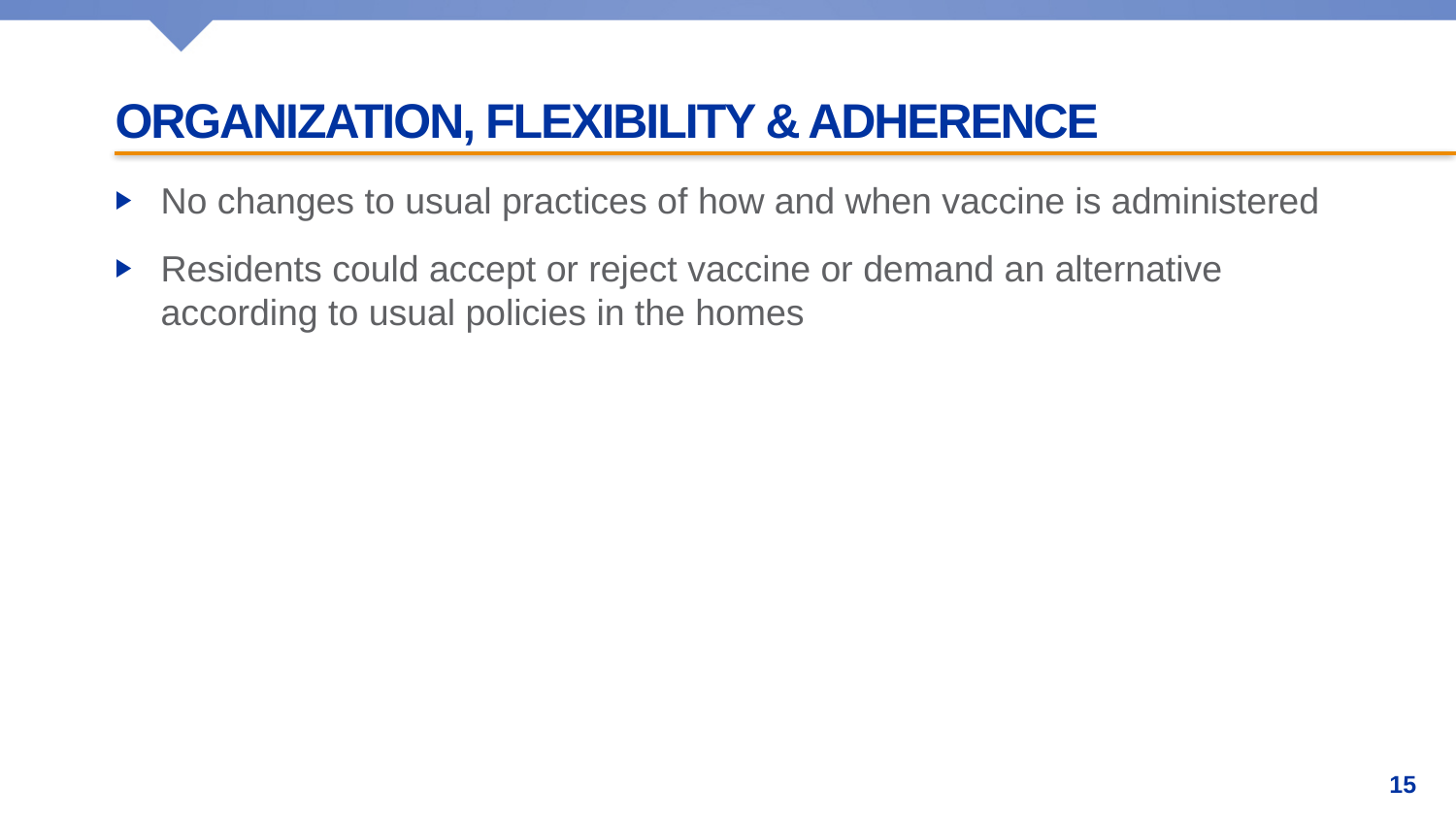

# Organization, flexibility & adherence
No changes to usual practices of how and when vaccine is administered
Residents could accept or reject vaccine or demand an alternative according to usual policies in the homes
15